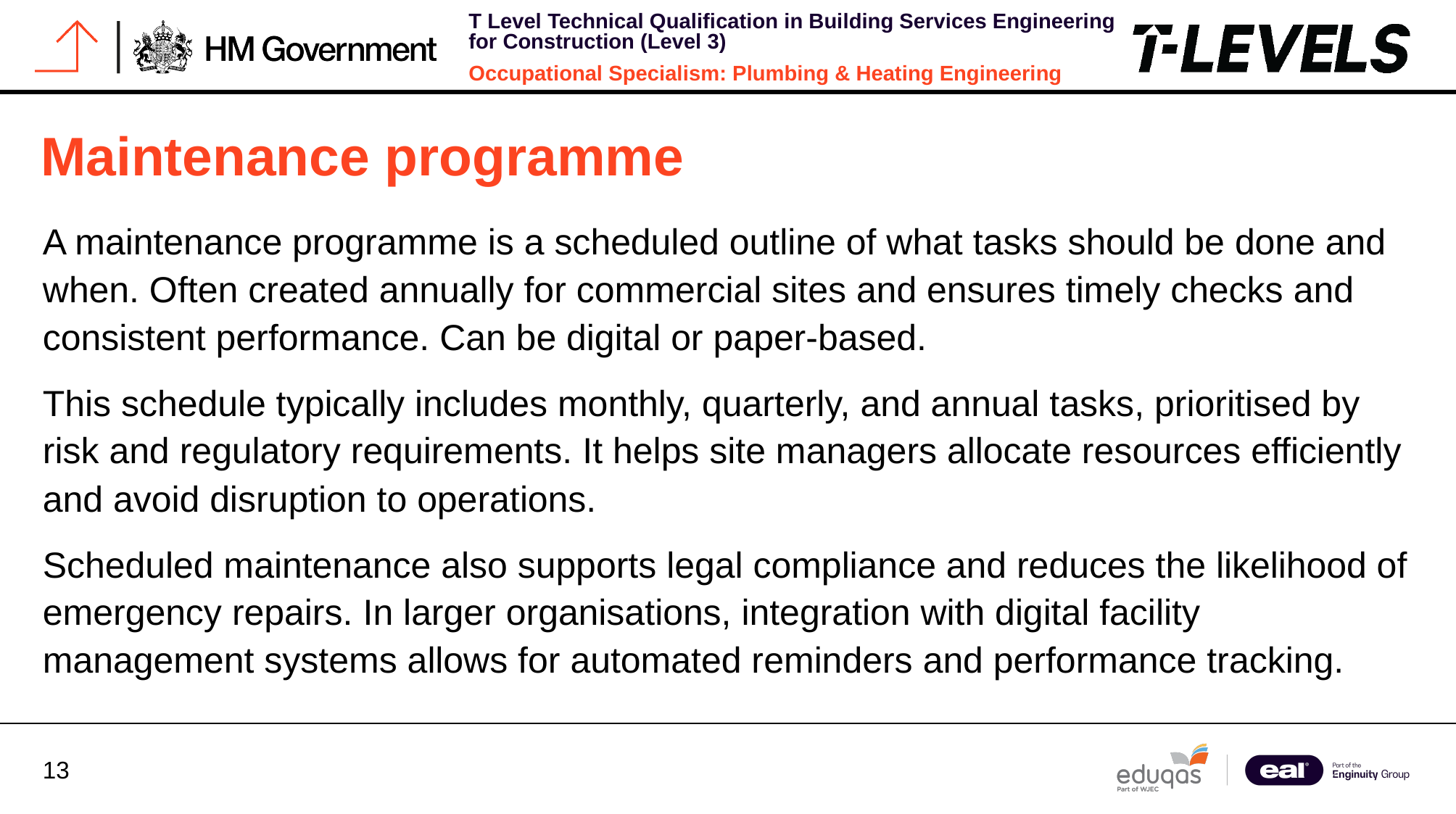

# Maintenance programme
A maintenance programme is a scheduled outline of what tasks should be done and when. Often created annually for commercial sites and ensures timely checks and consistent performance. Can be digital or paper-based.
This schedule typically includes monthly, quarterly, and annual tasks, prioritised by risk and regulatory requirements. It helps site managers allocate resources efficiently and avoid disruption to operations.
Scheduled maintenance also supports legal compliance and reduces the likelihood of emergency repairs. In larger organisations, integration with digital facility management systems allows for automated reminders and performance tracking.